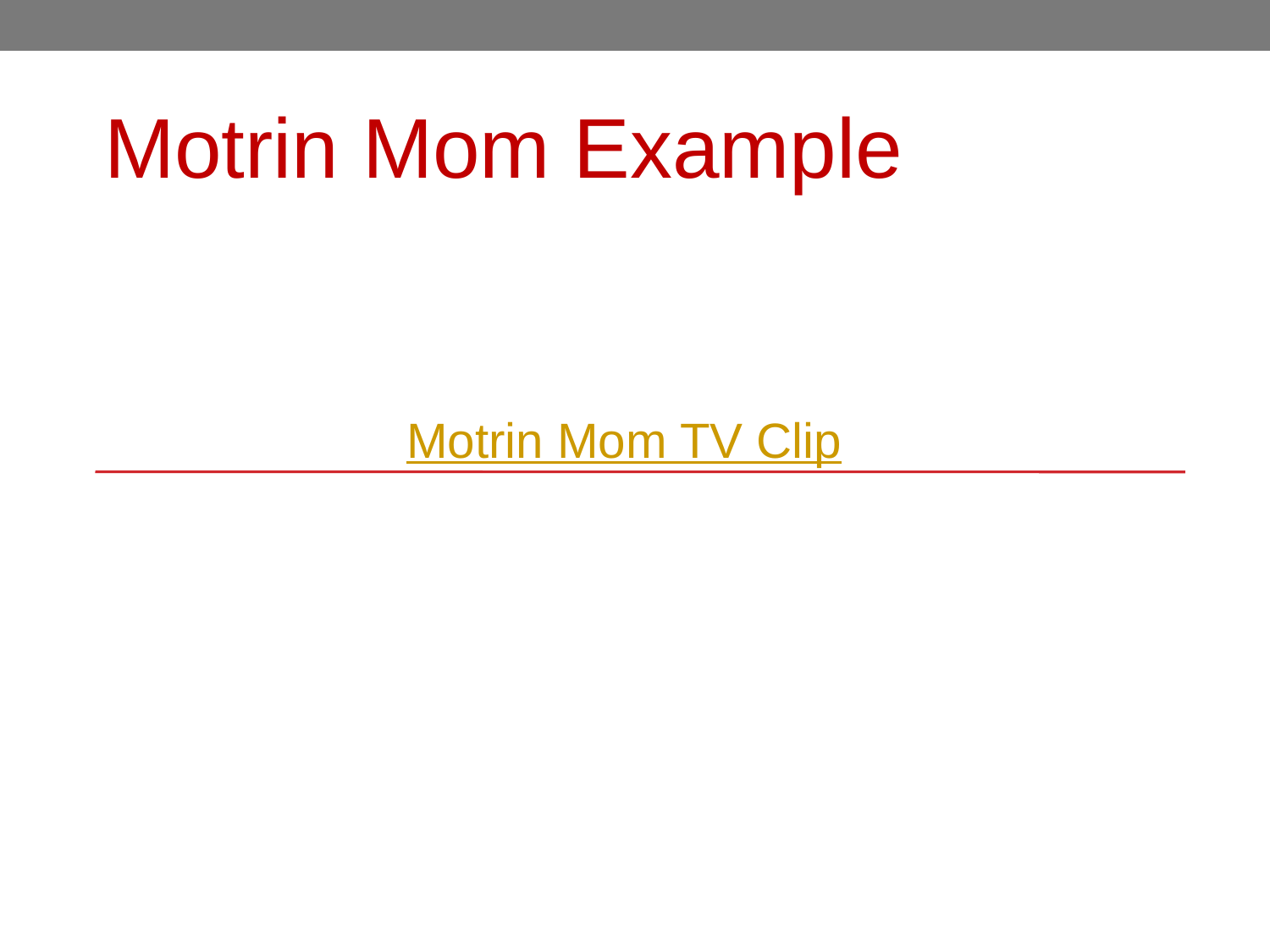

Motrin Mom Example
Motrin Mom TV Clip